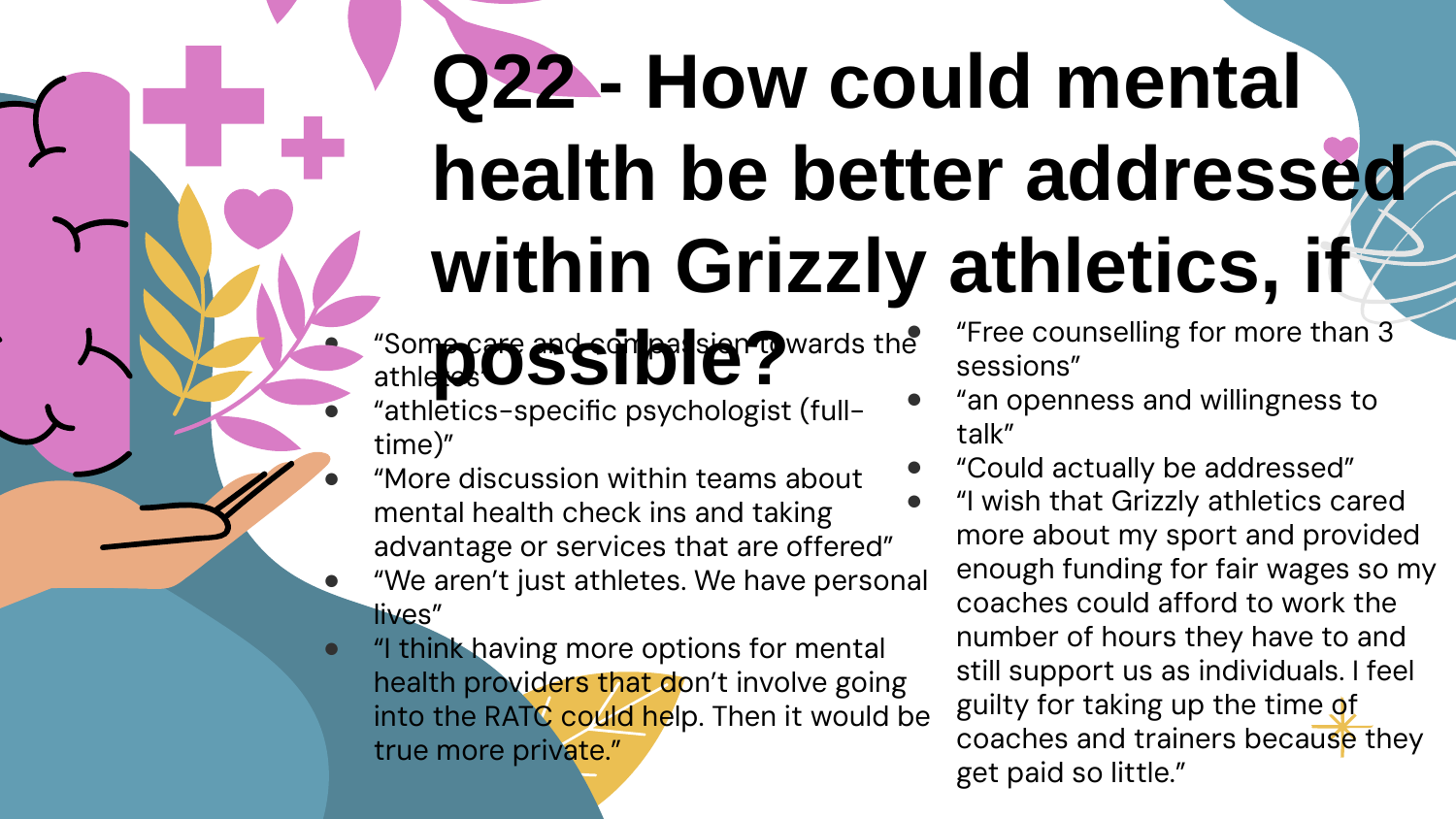

# Q22 - How could mental health be better addressed within Grizzly athletics, if possible?

“Free counselling for more than 3 sessions”
“an openness and willingness to talk”
“Could actually be addressed”
“I wish that Grizzly athletics cared more about my sport and provided enough funding for fair wages so my coaches could afford to work the number of hours they have to and still support us as individuals. I feel guilty for taking up the time of coaches and trainers because they get paid so little.”
“Some care and compassion towards the athletes”
“athletics-specific psychologist (full-time)”
“More discussion within teams about mental health check ins and taking advantage or services that are offered”
“We aren’t just athletes. We have personal lives”
“I think having more options for mental health providers that don’t involve going into the RATC could help. Then it would be true more private.”